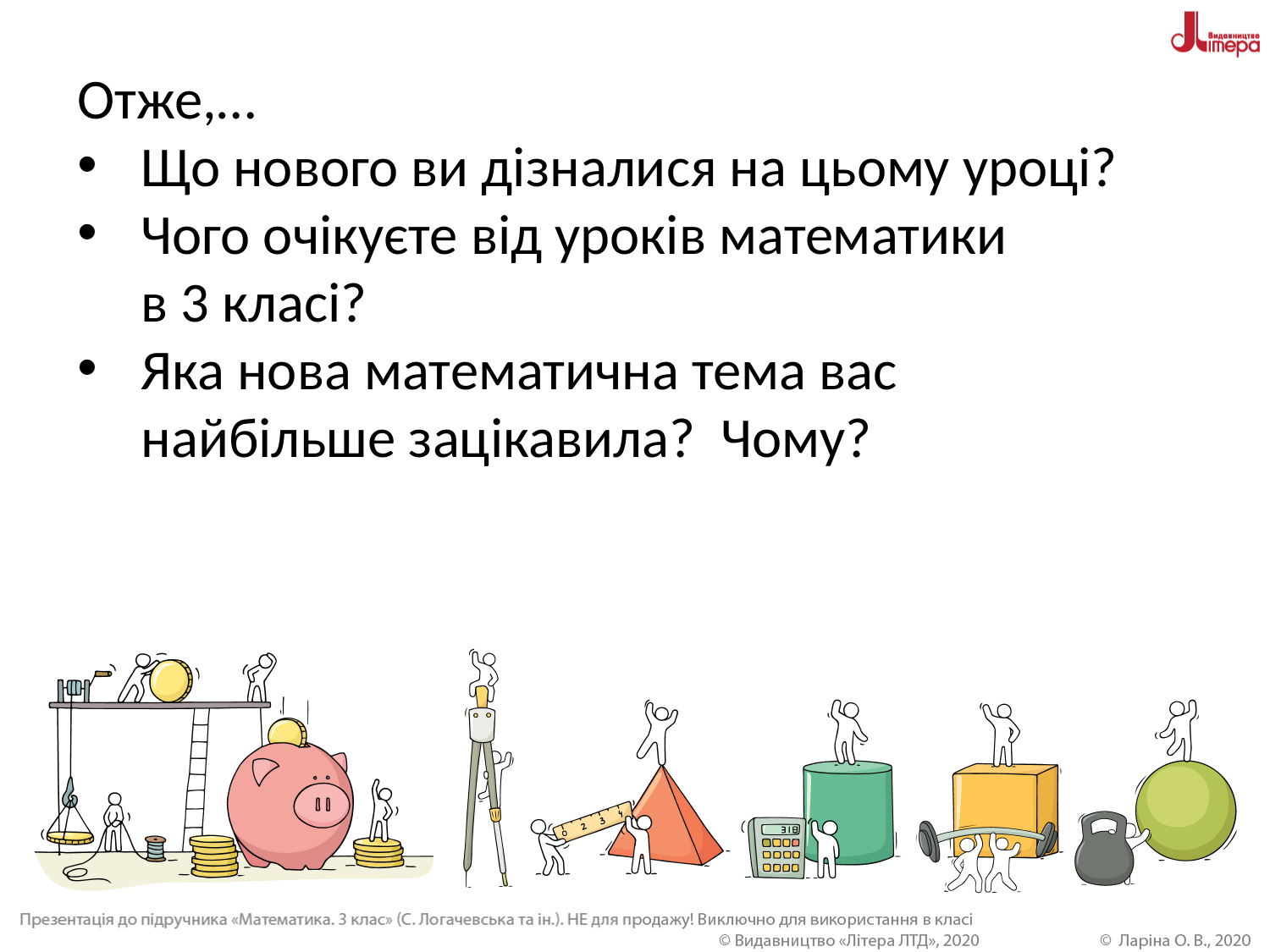

Отже,…
Що нового ви дізналися на цьому уроці?
Чого очікуєте від уроків математики
в 3 класі?
Яка нова математична тема вас найбільше зацікавила?  Чому?